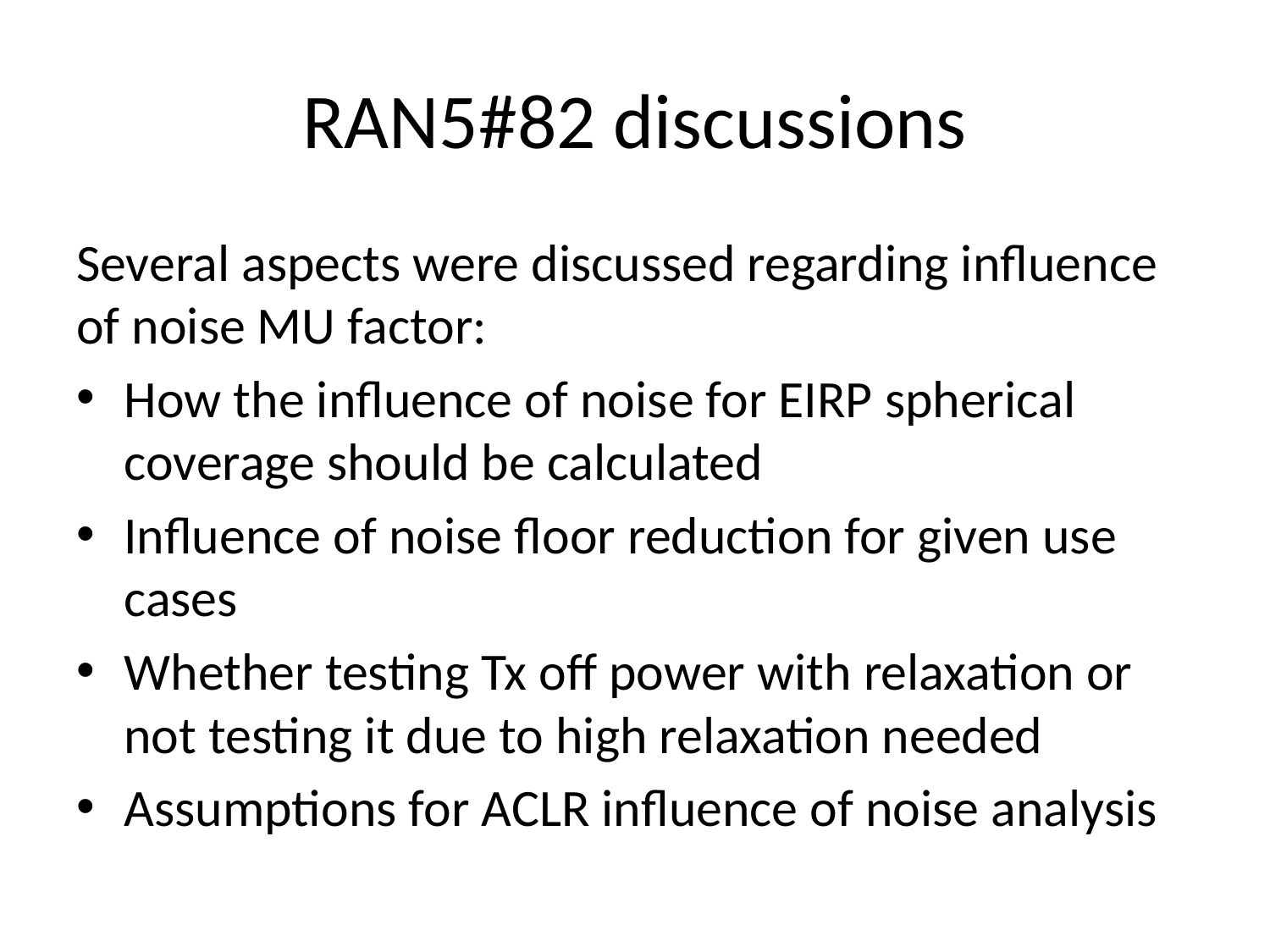

# RAN5#82 discussions
Several aspects were discussed regarding influence of noise MU factor:
How the influence of noise for EIRP spherical coverage should be calculated
Influence of noise floor reduction for given use cases
Whether testing Tx off power with relaxation or not testing it due to high relaxation needed
Assumptions for ACLR influence of noise analysis